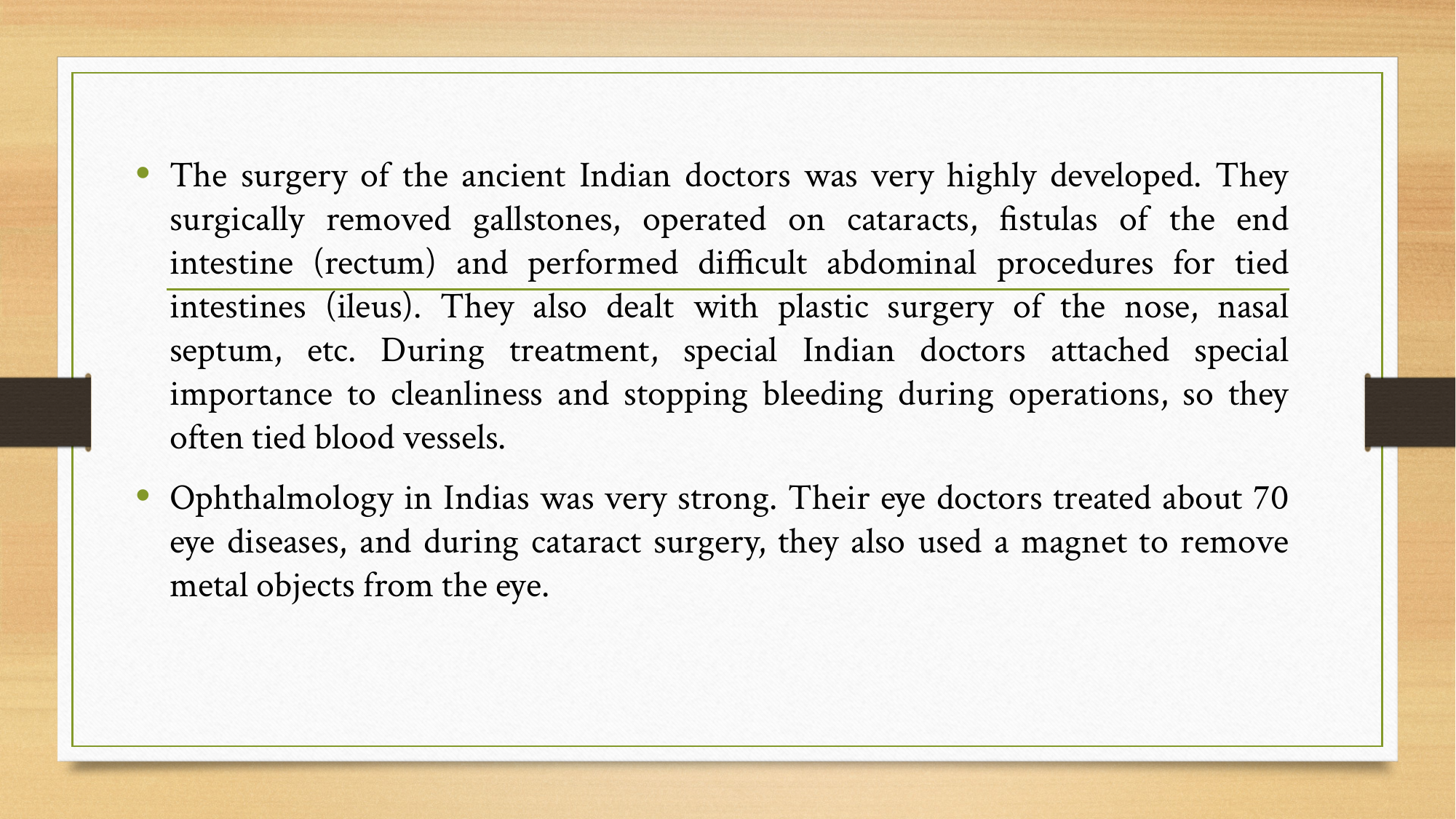

The surgery of the ancient Indian doctors was very highly developed. They surgically removed gallstones, operated on cataracts, fistulas of the end intestine (rectum) and performed difficult abdominal procedures for tied intestines (ileus). They also dealt with plastic surgery of the nose, nasal septum, etc. During treatment, special Indian doctors attached special importance to cleanliness and stopping bleeding during operations, so they often tied blood vessels.
Ophthalmology in Indias was very strong. Their eye doctors treated about 70 eye diseases, and during cataract surgery, they also used a magnet to remove metal objects from the eye.